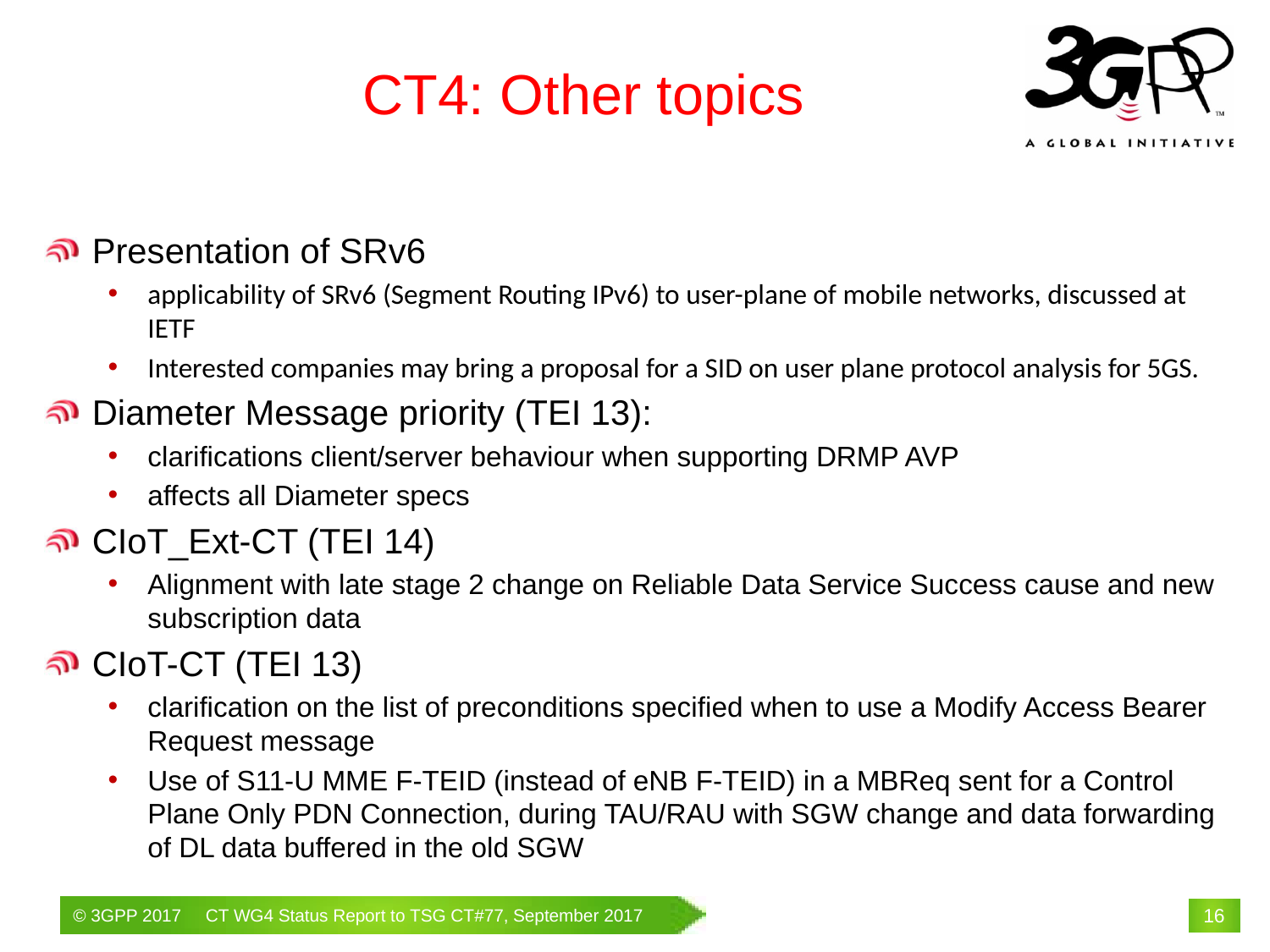

# CT4: Other topics
Presentation of SRv6
applicability of SRv6 (Segment Routing IPv6) to user-plane of mobile networks, discussed at IETF
Interested companies may bring a proposal for a SID on user plane protocol analysis for 5GS.
Diameter Message priority (TEI 13):
clarifications client/server behaviour when supporting DRMP AVP
affects all Diameter specs
CIoT_Ext-CT (TEI 14)
Alignment with late stage 2 change on Reliable Data Service Success cause and new subscription data
CIoT-CT (TEI 13)
clarification on the list of preconditions specified when to use a Modify Access Bearer Request message
Use of S11-U MME F-TEID (instead of eNB F-TEID) in a MBReq sent for a Control Plane Only PDN Connection, during TAU/RAU with SGW change and data forwarding of DL data buffered in the old SGW